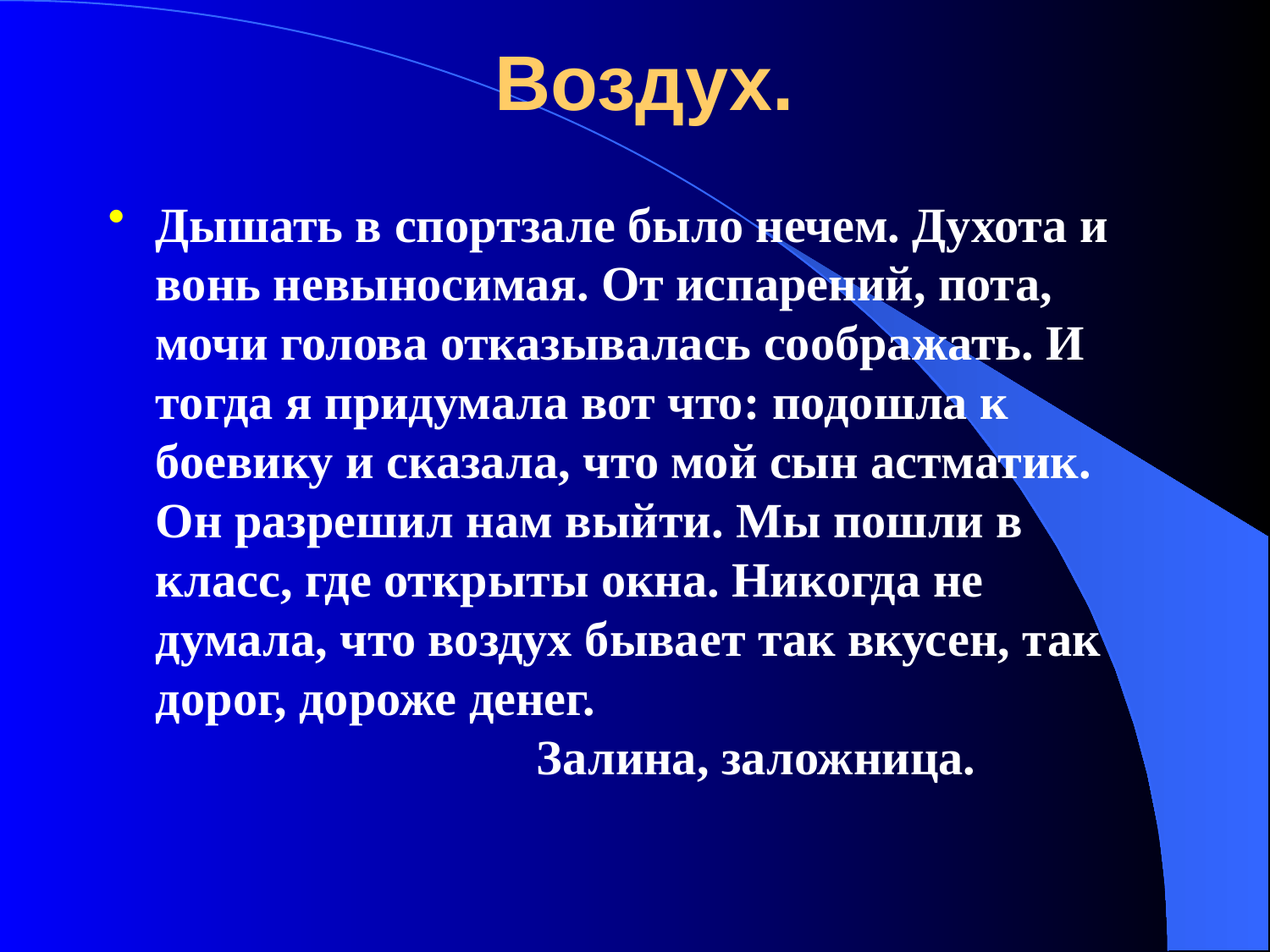

# Воздух.
Дышать в спортзале было нечем. Духота и вонь невыносимая. От испарений, пота, мочи голова отказывалась соображать. И тогда я придумала вот что: подошла к боевику и сказала, что мой сын астматик. Он разрешил нам выйти. Мы пошли в класс, где открыты окна. Никогда не думала, что воздух бывает так вкусен, так дорог, дороже денег.							Залина, заложница.